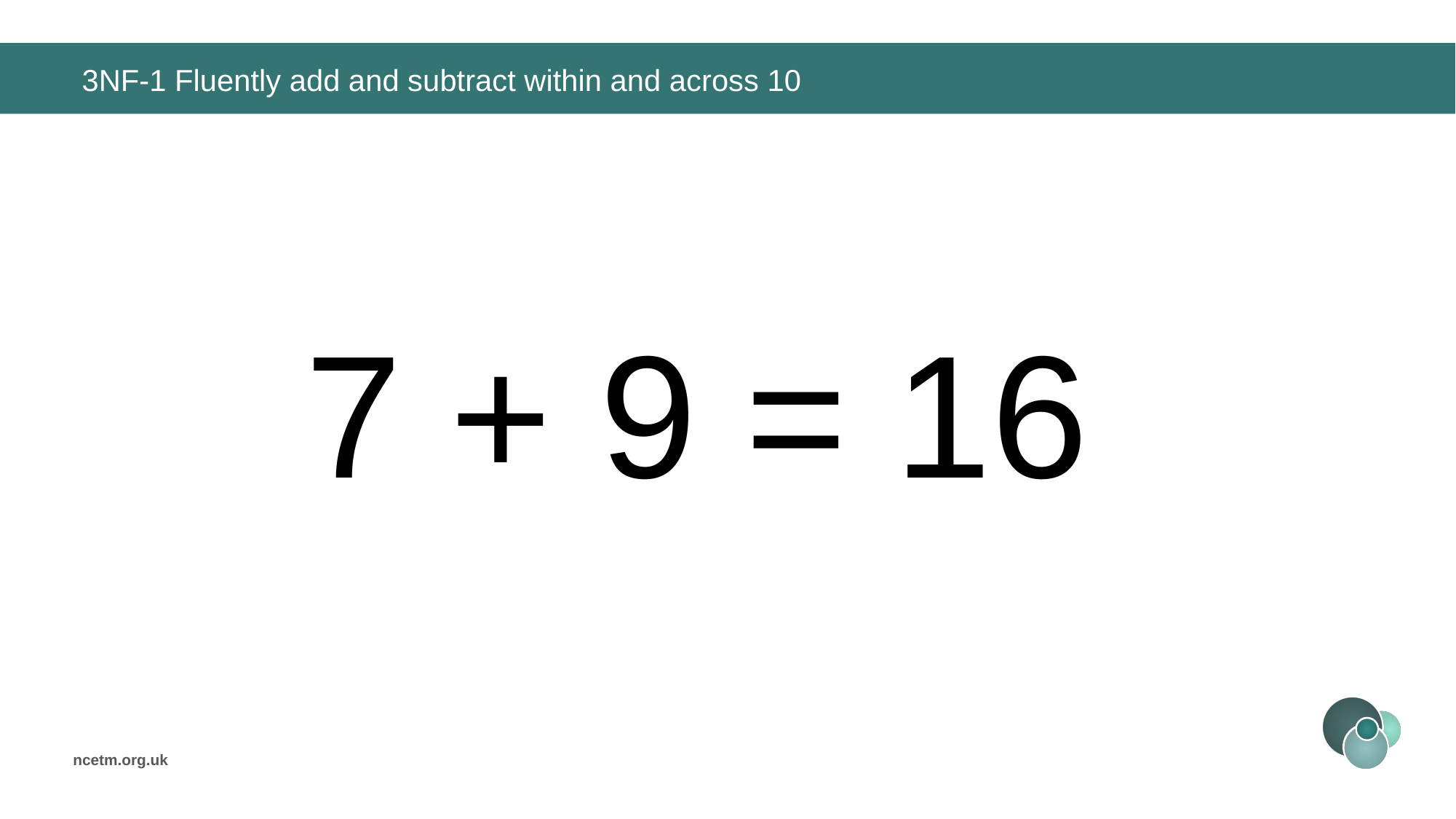

# 3NF-1 Fluently add and subtract within and across 10
7 + 9 =
16